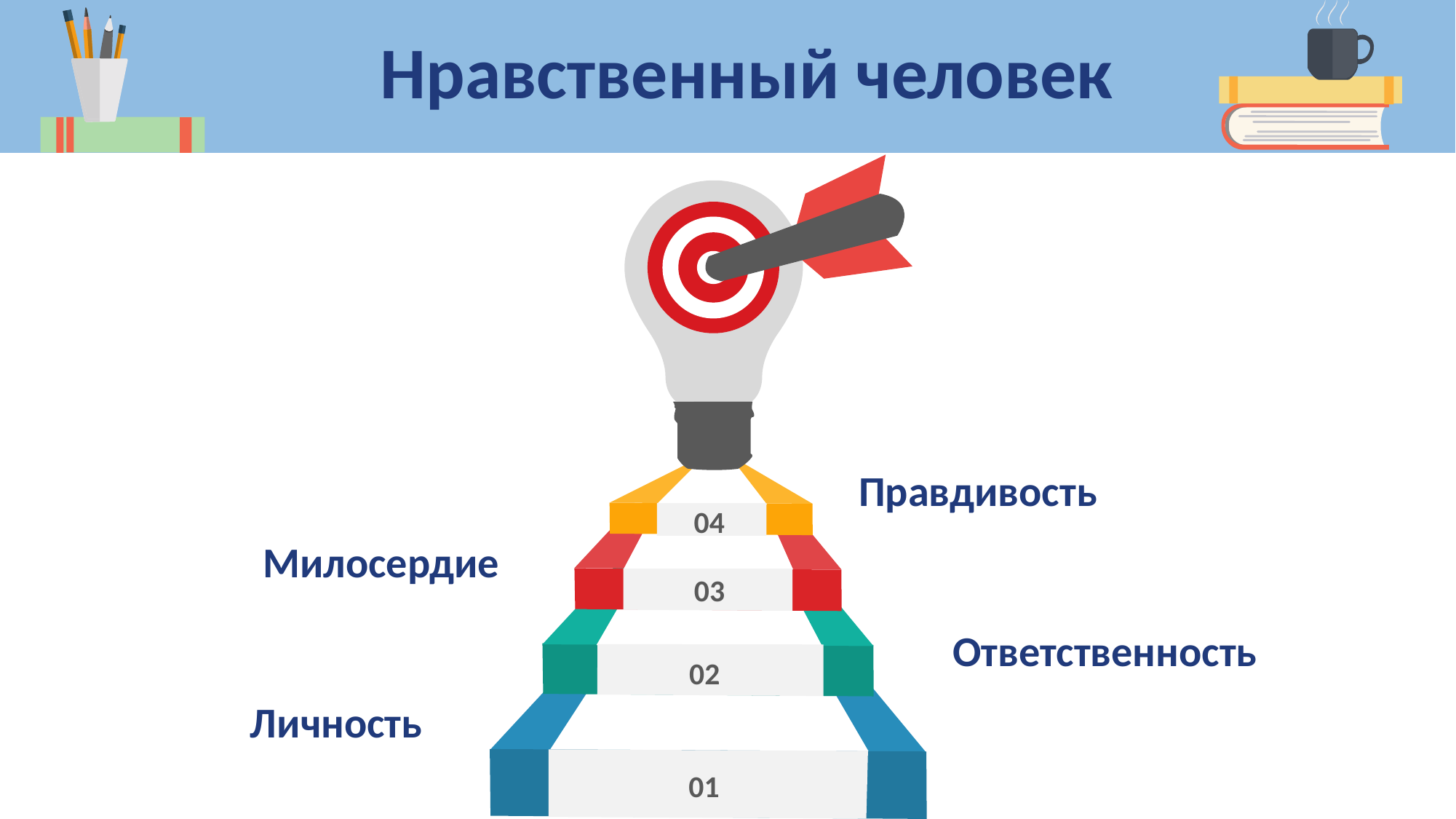

Нравственный человек

Правдивость
04
Милосердие
03

Ответственность
02
Личность
01